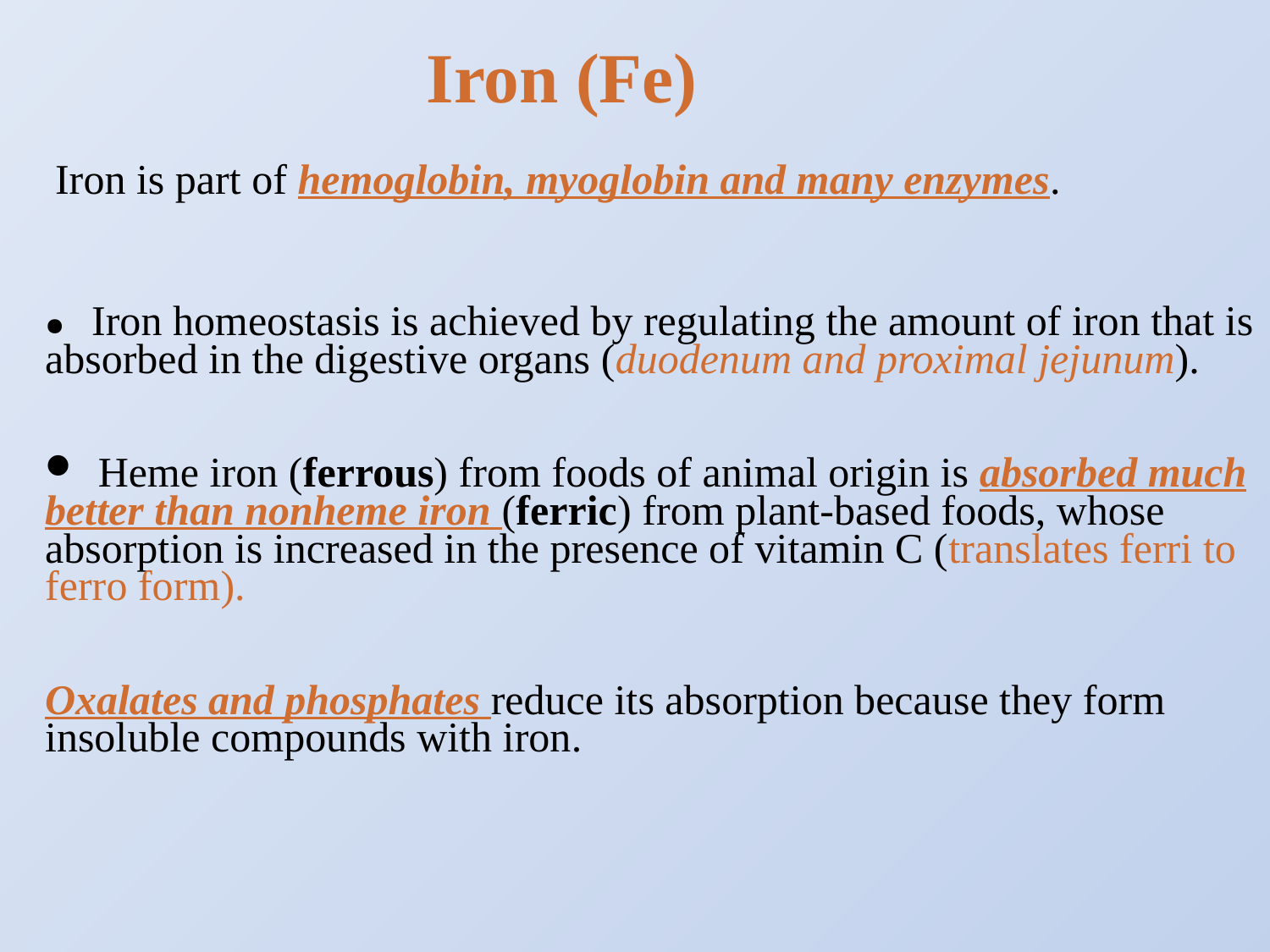

Iron (Fe)

Iron is part of hemoglobin, myoglobin and many enzymes.
•   Iron homeostasis is achieved by regulating the amount of iron that is absorbed in the digestive organs (duodenum and proximal jejunum).

  Heme iron (ferrous) from foods of animal origin is absorbed much better than nonheme iron (ferric) from plant-based foods, whose absorption is increased in the presence of vitamin C (translates ferri to ferro form).

Oxalates and phosphates reduce its absorption because they form insoluble compounds with iron.